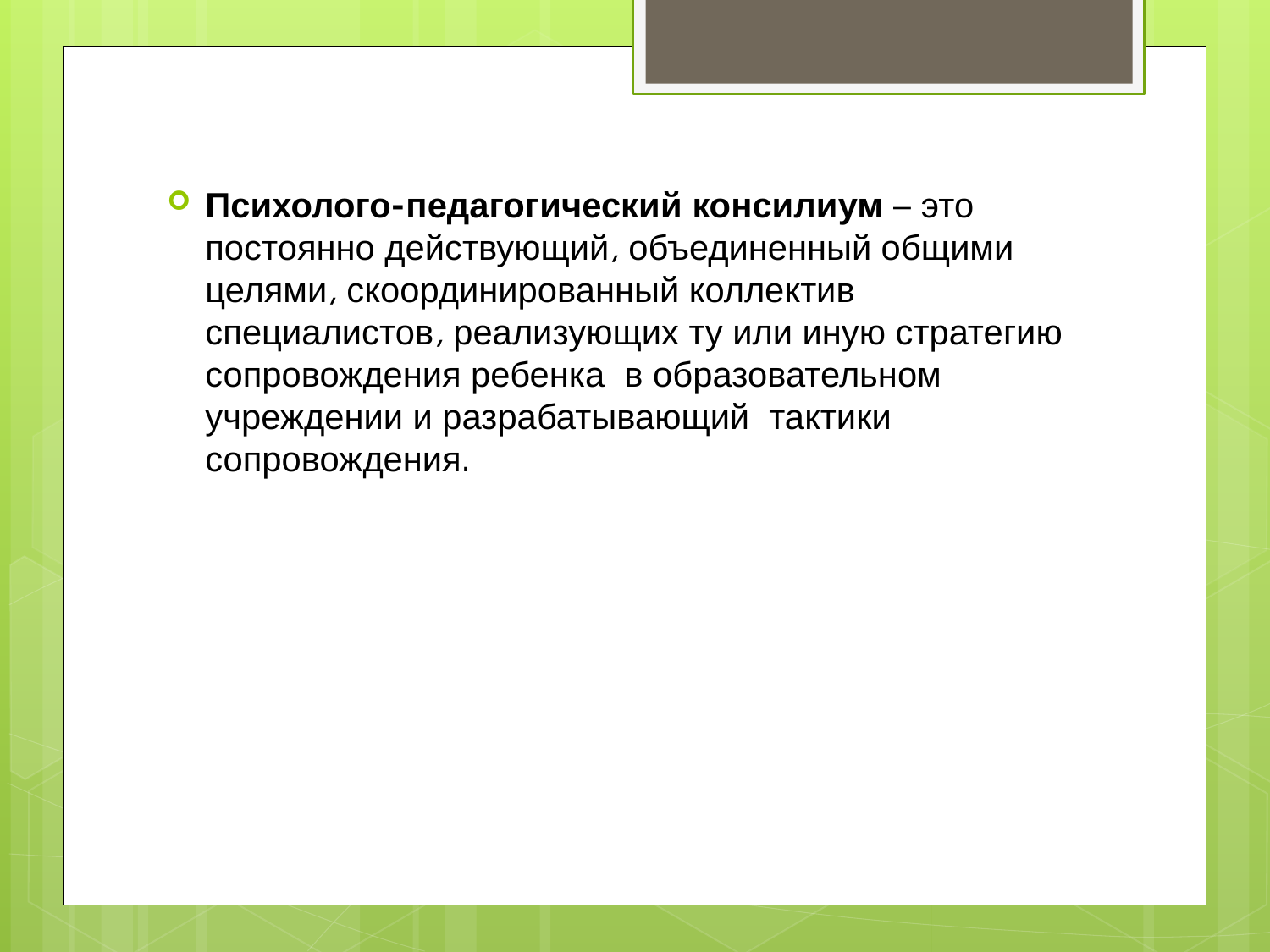

Психолого-педагогический консилиум – это постоянно действующий, объединенный общими целями, скоординированный коллектив специалистов, реализующих ту или иную стратегию сопровождения ребенка  в образовательном учреждении и разрабатывающий  тактики  сопровождения.